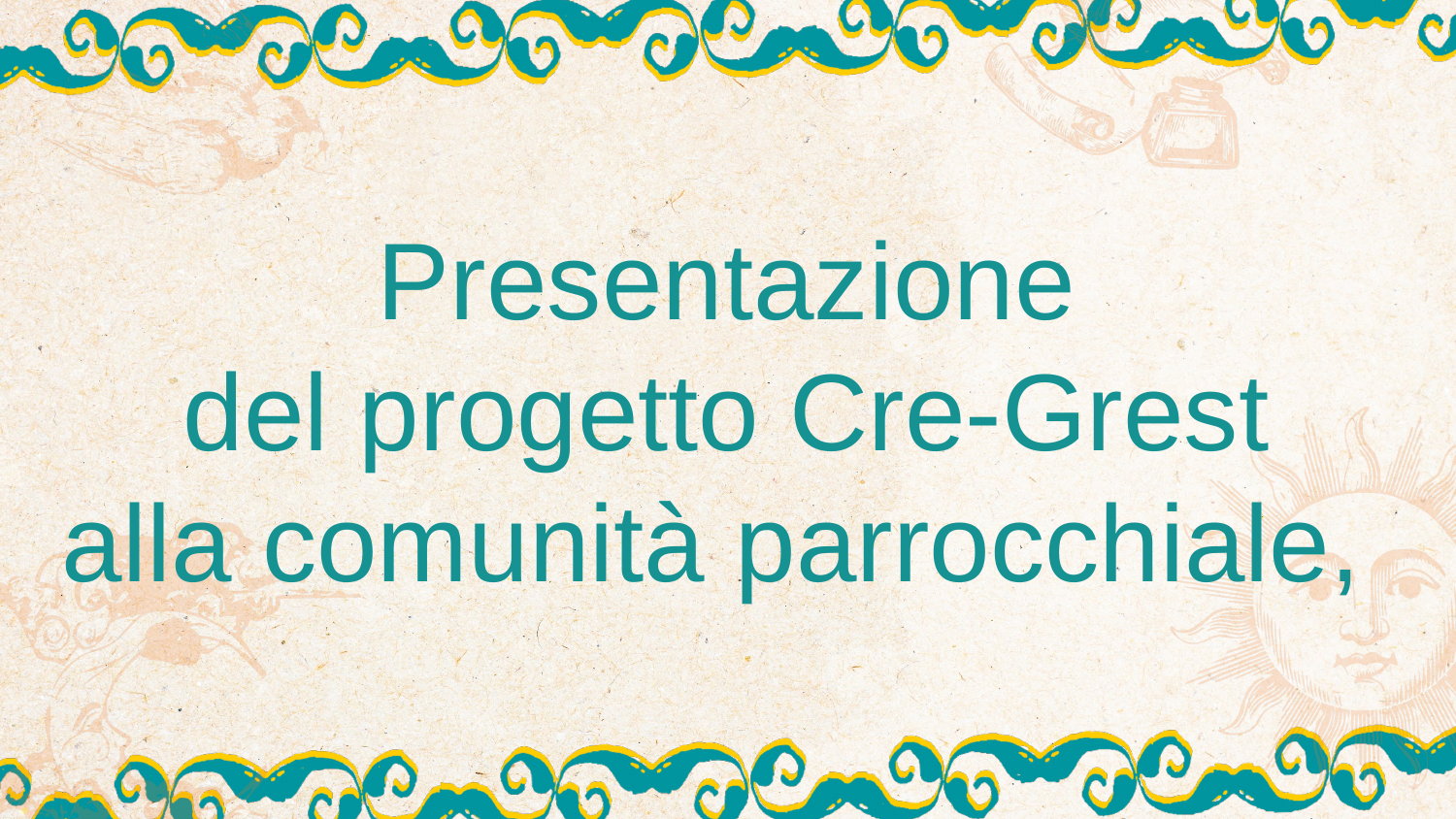

Presentazione
del progetto Cre-Grest
alla comunità parrocchiale,